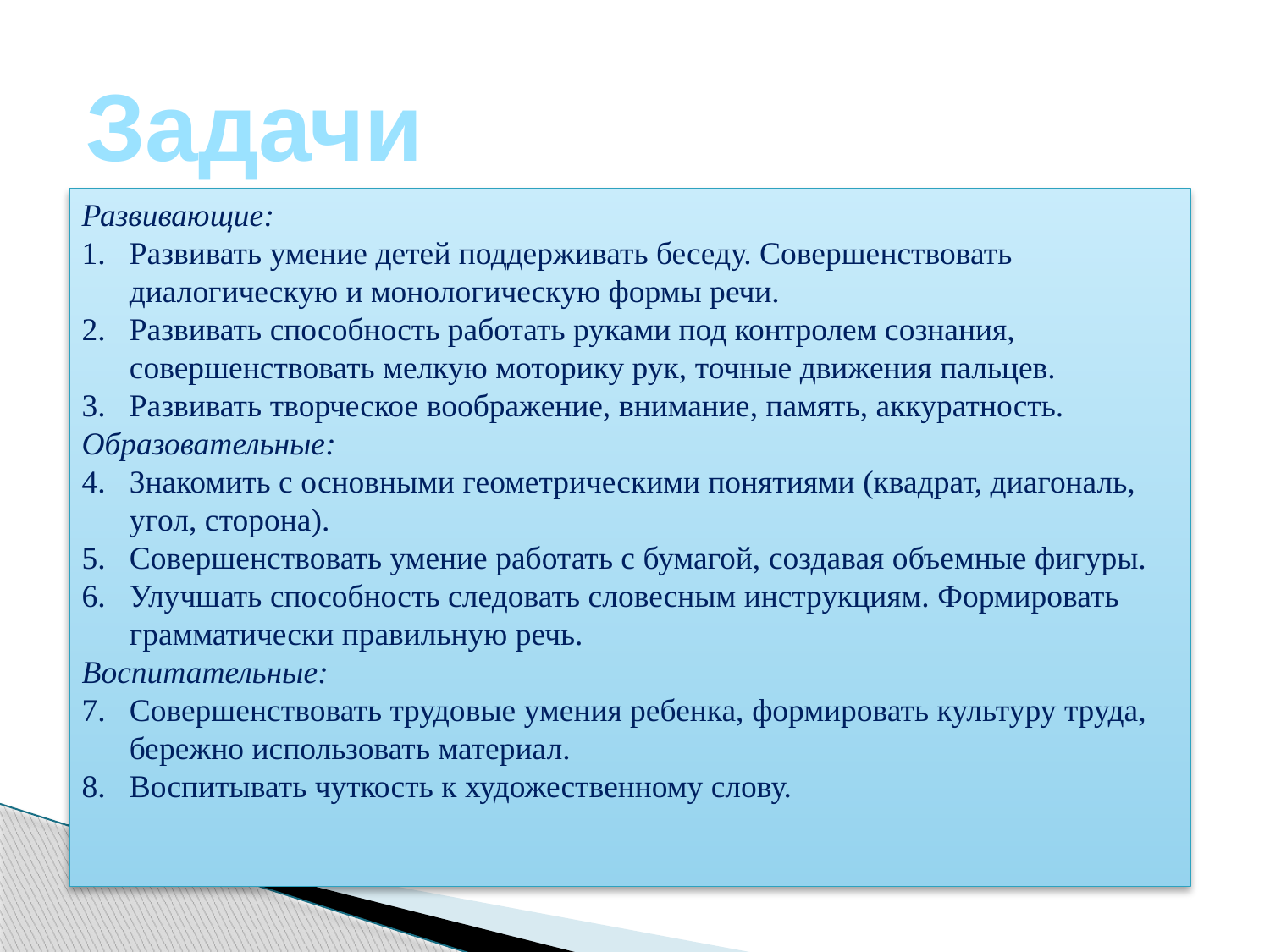

Задачи:
Развивающие:
Развивать умение детей поддерживать беседу. Совершенствовать диалогическую и монологическую формы речи.
Развивать способность работать руками под контролем сознания, совершенствовать мелкую моторику рук, точные движения пальцев.
Развивать творческое воображение, внимание, память, аккуратность.
Образовательные:
Знакомить с основными геометрическими понятиями (квадрат, диагональ, угол, сторона).
Совершенствовать умение работать с бумагой, создавая объемные фигуры.
Улучшать способность следовать словесным инструкциям. Формировать грамматически правильную речь.
Воспитательные:
Совершенствовать трудовые умения ребенка, формировать культуру труда, бережно использовать материал.
Воспитывать чуткость к художественному слову.